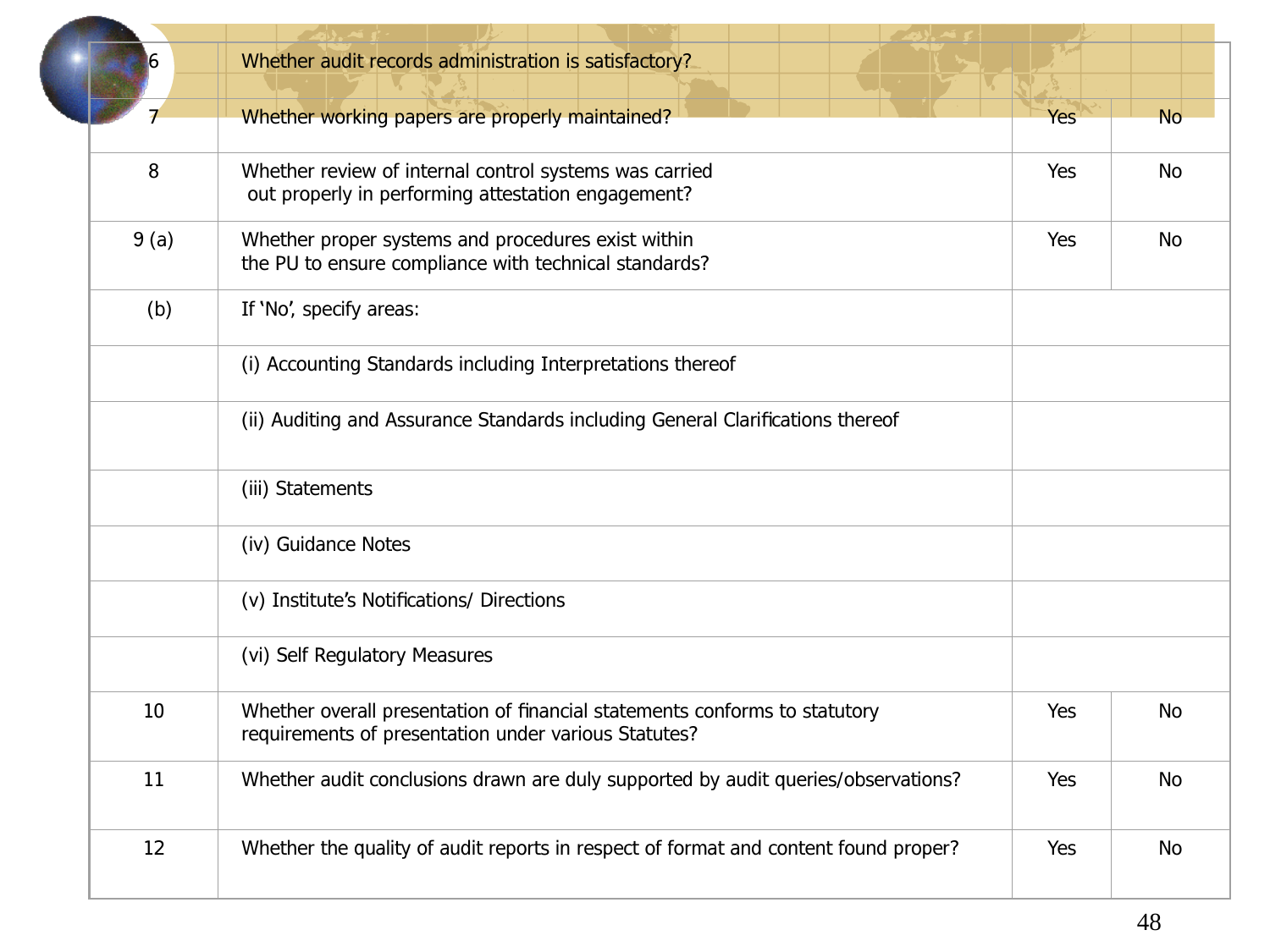

6

Whether audit records administration is satisfactory?

7

Whether working papers are properly maintained?

Yes

No

8

Whether review of internal control systems was carried
 out properly in performing attestation engagement?

Yes

No

9 (a)

Whether proper systems and procedures exist within
the PU to ensure compliance with technical standards?

Yes

No

  (b)

If ‘No’, specify areas:

(i) Accounting Standards including Interpretations thereof

(ii) Auditing and Assurance Standards including General Clarifications thereof

(iii) Statements

(iv) Guidance Notes

(v) Institute’s Notifications/ Directions

(vi) Self Regulatory Measures

10

Whether overall presentation of financial statements conforms to statutory requirements of presentation under various Statutes?

Yes

No

11

Whether audit conclusions drawn are duly supported by audit queries/observations?

Yes

No

12

Whether the quality of audit reports in respect of format and content found proper?

Yes

No

48